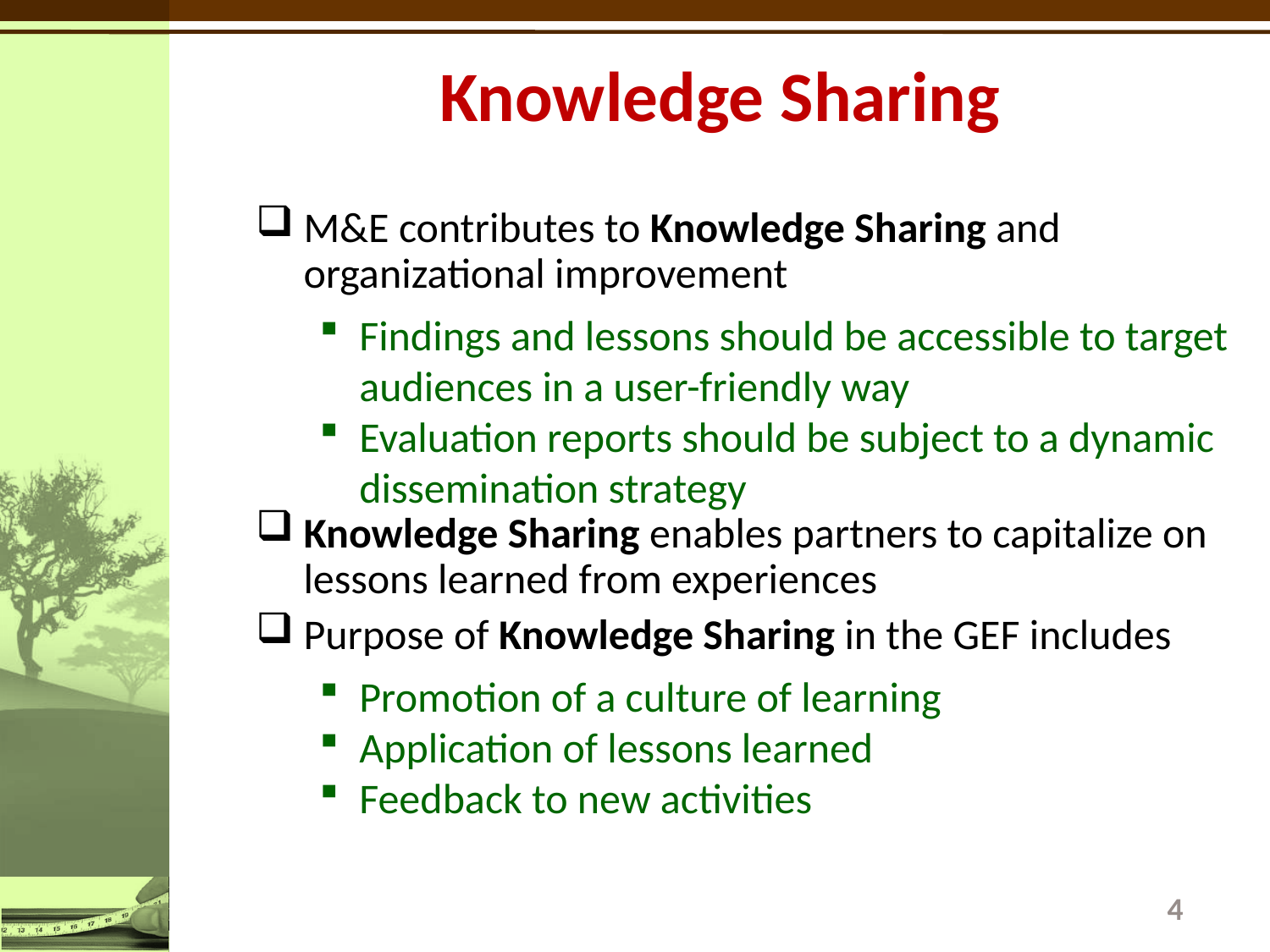

# Knowledge Sharing
M&E contributes to Knowledge Sharing and organizational improvement
Findings and lessons should be accessible to target audiences in a user-friendly way
Evaluation reports should be subject to a dynamic dissemination strategy
Knowledge Sharing enables partners to capitalize on lessons learned from experiences
Purpose of Knowledge Sharing in the GEF includes
Promotion of a culture of learning
Application of lessons learned
Feedback to new activities
4